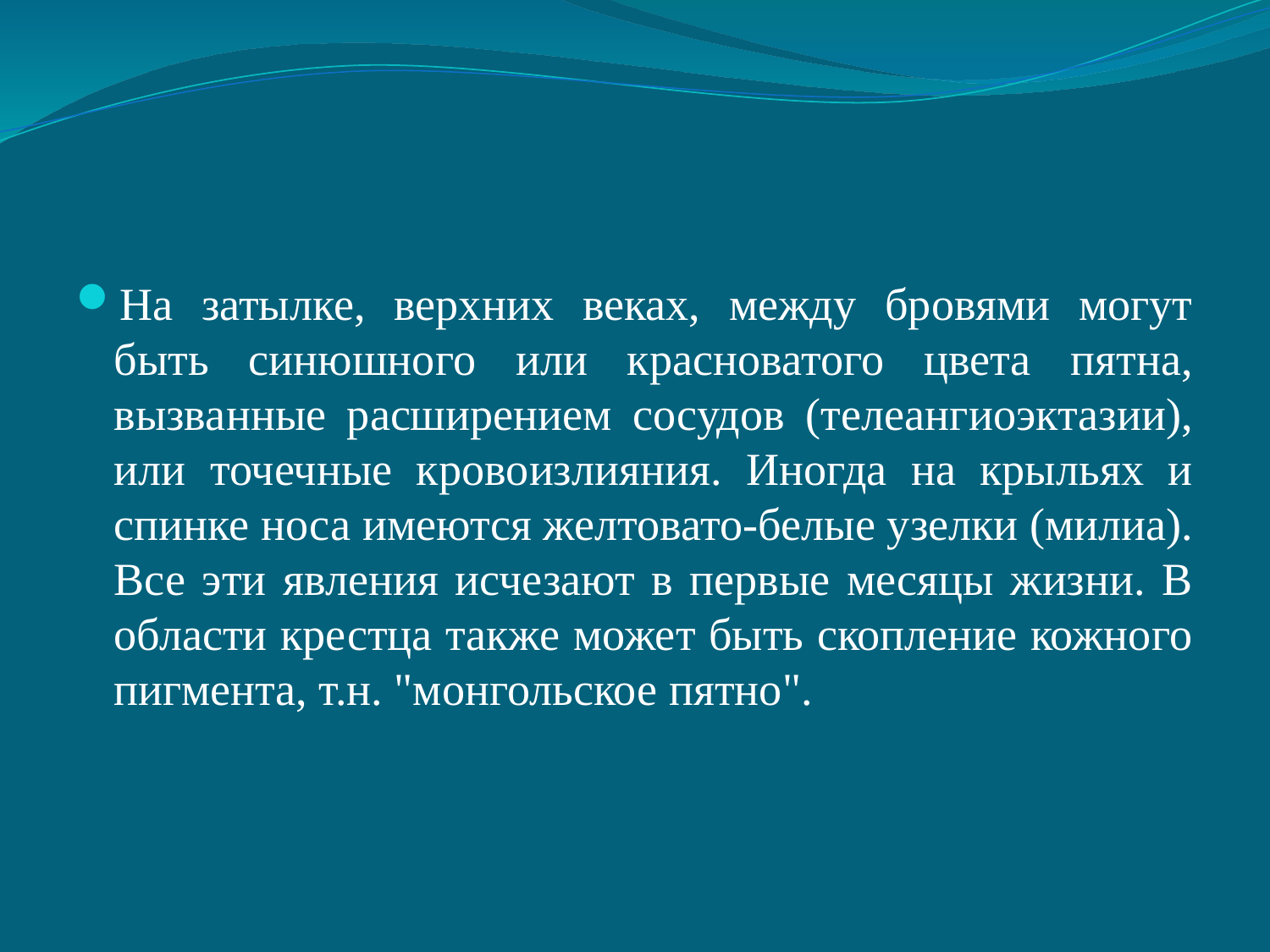

#
На затылке, верхних веках, между бровями могут быть синюшного или красноватого цвета пятна, вызванные расширением сосудов (телеангиоэктазии), или точечные кровоизлияния. Иногда на крыльях и спинке носа имеются желтовато-белые узелки (милиа). Все эти явления исчезают в первые месяцы жизни. В области крестца также может быть скопление кожного пигмента, т.н. "монгольское пятно".